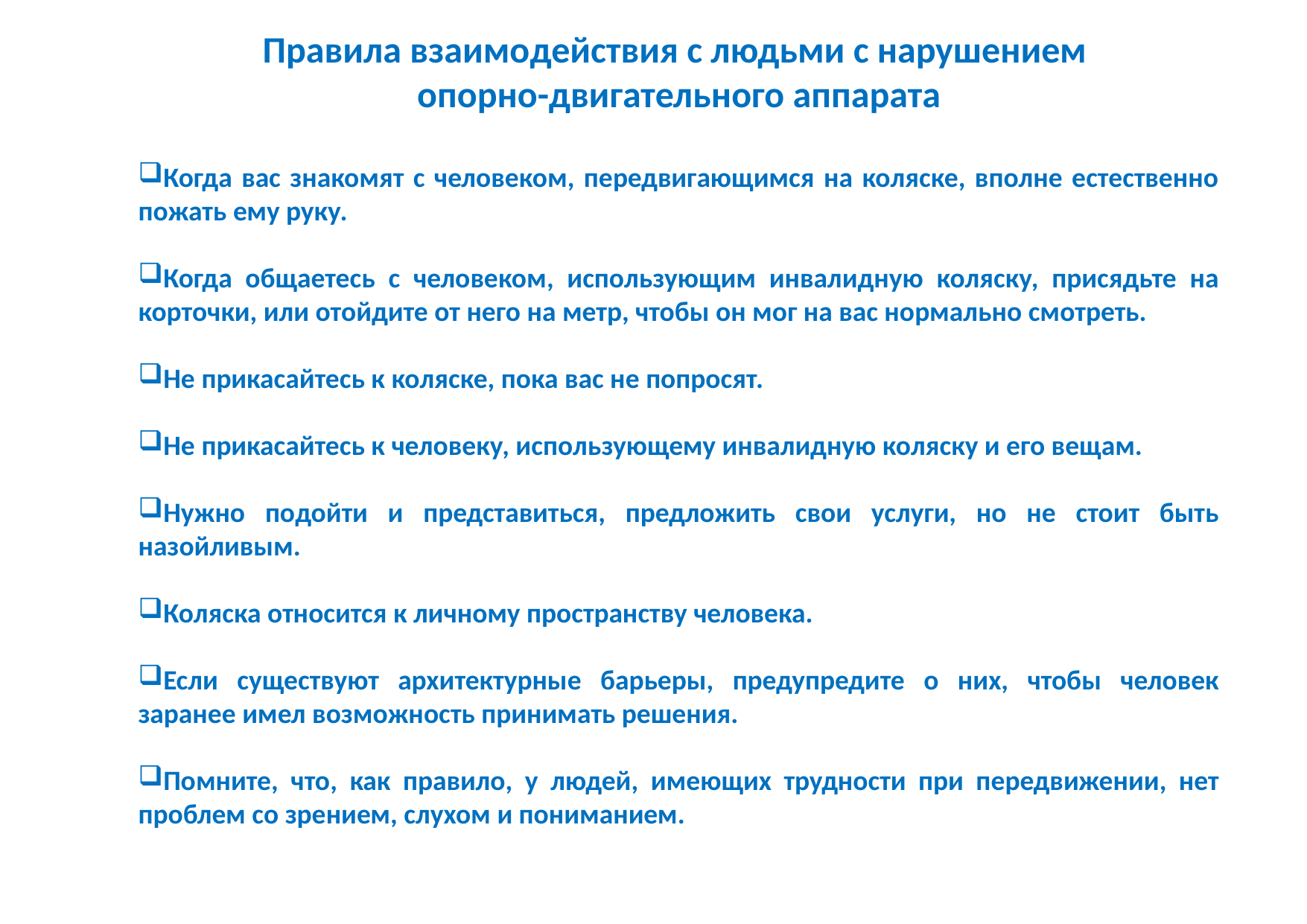

Правила взаимодействия с людьми с нарушением
опорно-двигательного аппарата

Когда вас знакомят с человеком, передвигающимся на коляске, вполне естественно пожать ему руку.

Когда общаетесь с человеком, использующим инвалидную коляску, присядьте на корточки, или отойдите от него на метр, чтобы он мог на вас нормально смотреть.

Не прикасайтесь к коляске, пока вас не попросят.

Не прикасайтесь к человеку, использующему инвалидную коляску и его вещам.

Нужно подойти и представиться, предложить свои услуги, но не стоит быть назойливым.

Коляска относится к личному пространству человека.

Если существуют архитектурные барьеры, предупредите о них, чтобы человек заранее имел возможность принимать решения.

Помните, что, как правило, у людей, имеющих трудности при передвижении, нет проблем со зрением, слухом и пониманием.